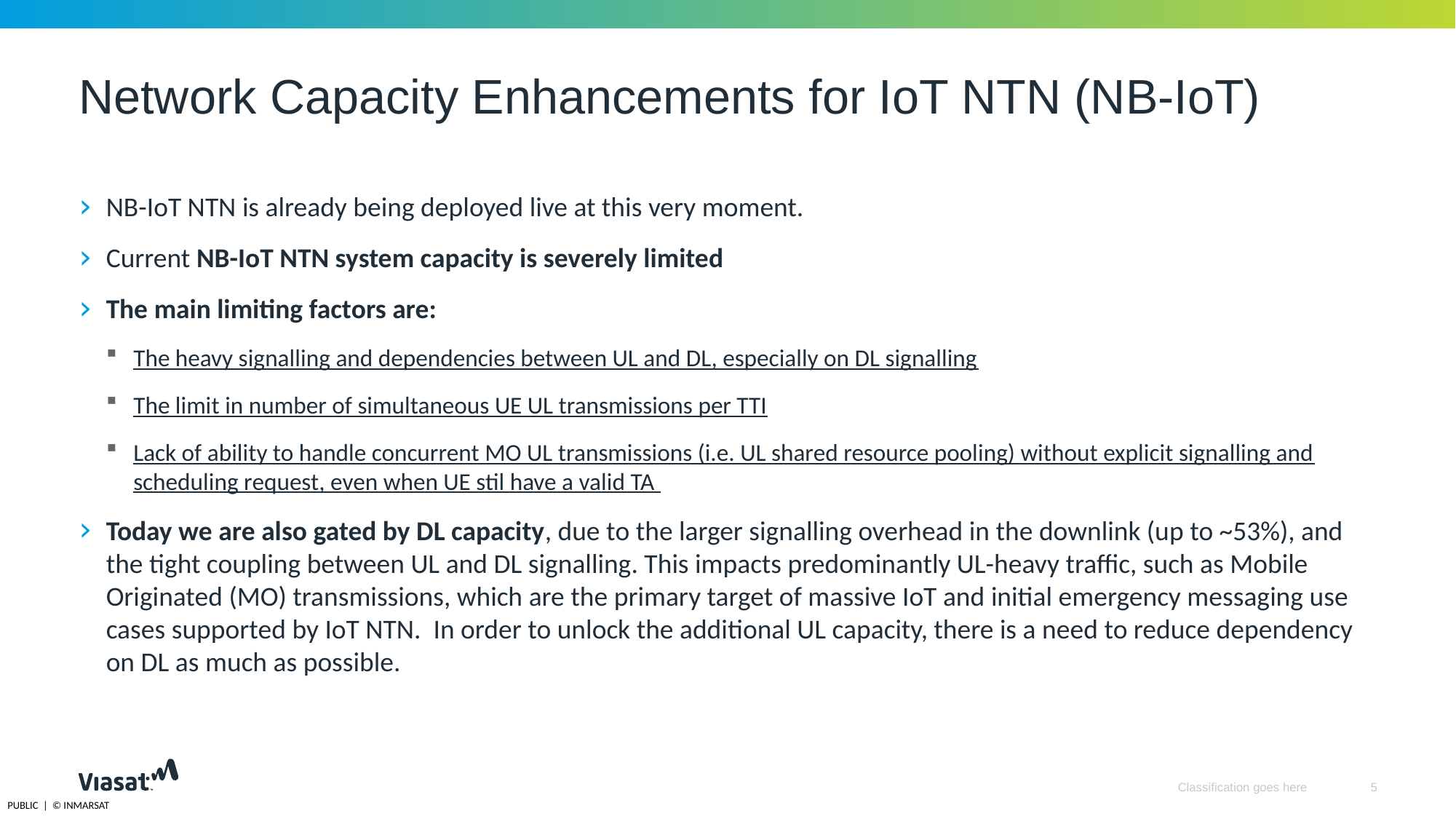

# Network Capacity Enhancements for IoT NTN (NB-IoT)
NB-IoT NTN is already being deployed live at this very moment.
Current NB-IoT NTN system capacity is severely limited
The main limiting factors are:
The heavy signalling and dependencies between UL and DL, especially on DL signalling
The limit in number of simultaneous UE UL transmissions per TTI
Lack of ability to handle concurrent MO UL transmissions (i.e. UL shared resource pooling) without explicit signalling and scheduling request, even when UE stil have a valid TA
Today we are also gated by DL capacity, due to the larger signalling overhead in the downlink (up to ~53%), and the tight coupling between UL and DL signalling. This impacts predominantly UL-heavy traffic, such as Mobile Originated (MO) transmissions, which are the primary target of massive IoT and initial emergency messaging use cases supported by IoT NTN.  In order to unlock the additional UL capacity, there is a need to reduce dependency on DL as much as possible.
Classification goes here
5